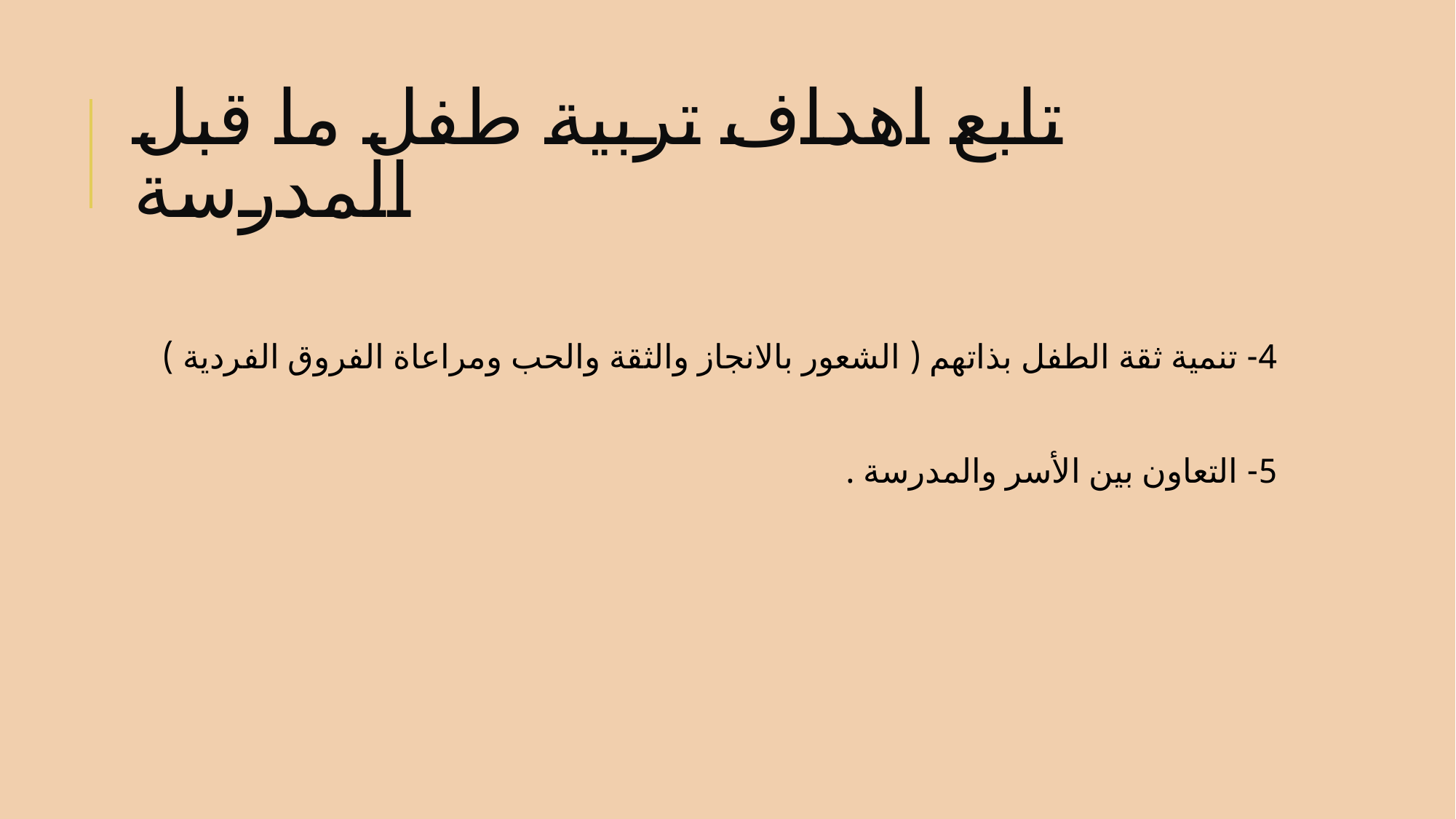

# تابع اهداف تربية طفل ما قبل المدرسة

4- تنمية ثقة الطفل بذاتهم ( الشعور بالانجاز والثقة والحب ومراعاة الفروق الفردية )

5- التعاون بين الأسر والمدرسة .